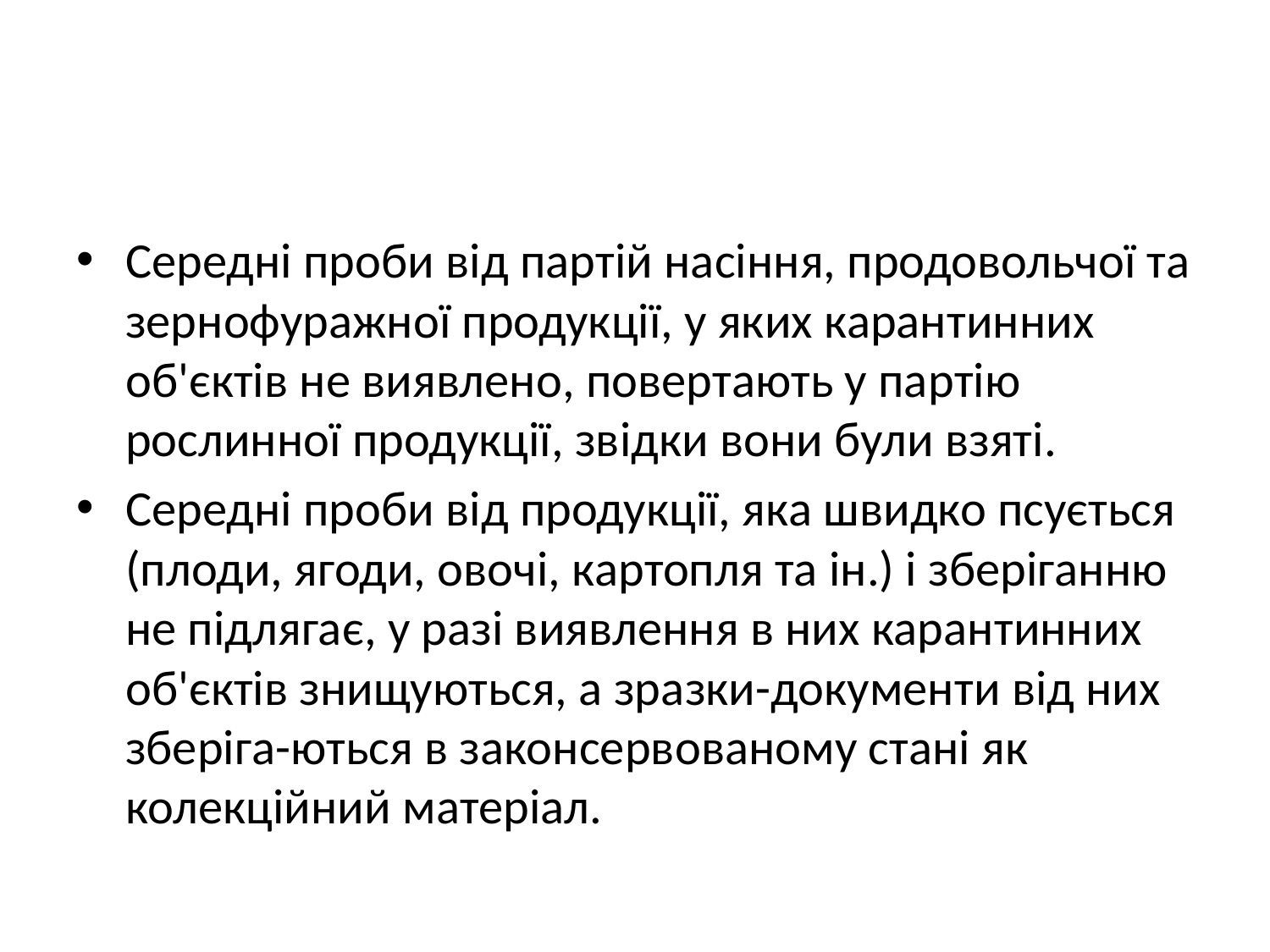

#
Середні проби від партій насіння, продовольчої та зернофуражної продукції, у яких карантинних об'єктів не виявлено, повертають у партію рослинної продукції, звідки вони були взяті.
Середні проби від продукції, яка швидко псується (плоди, ягоди, овочі, картопля та ін.) і зберіганню не підлягає, у разі виявлення в них карантинних об'єктів знищуються, а зразки-документи від них зберіга-ються в законсервованому стані як колекційний матеріал.